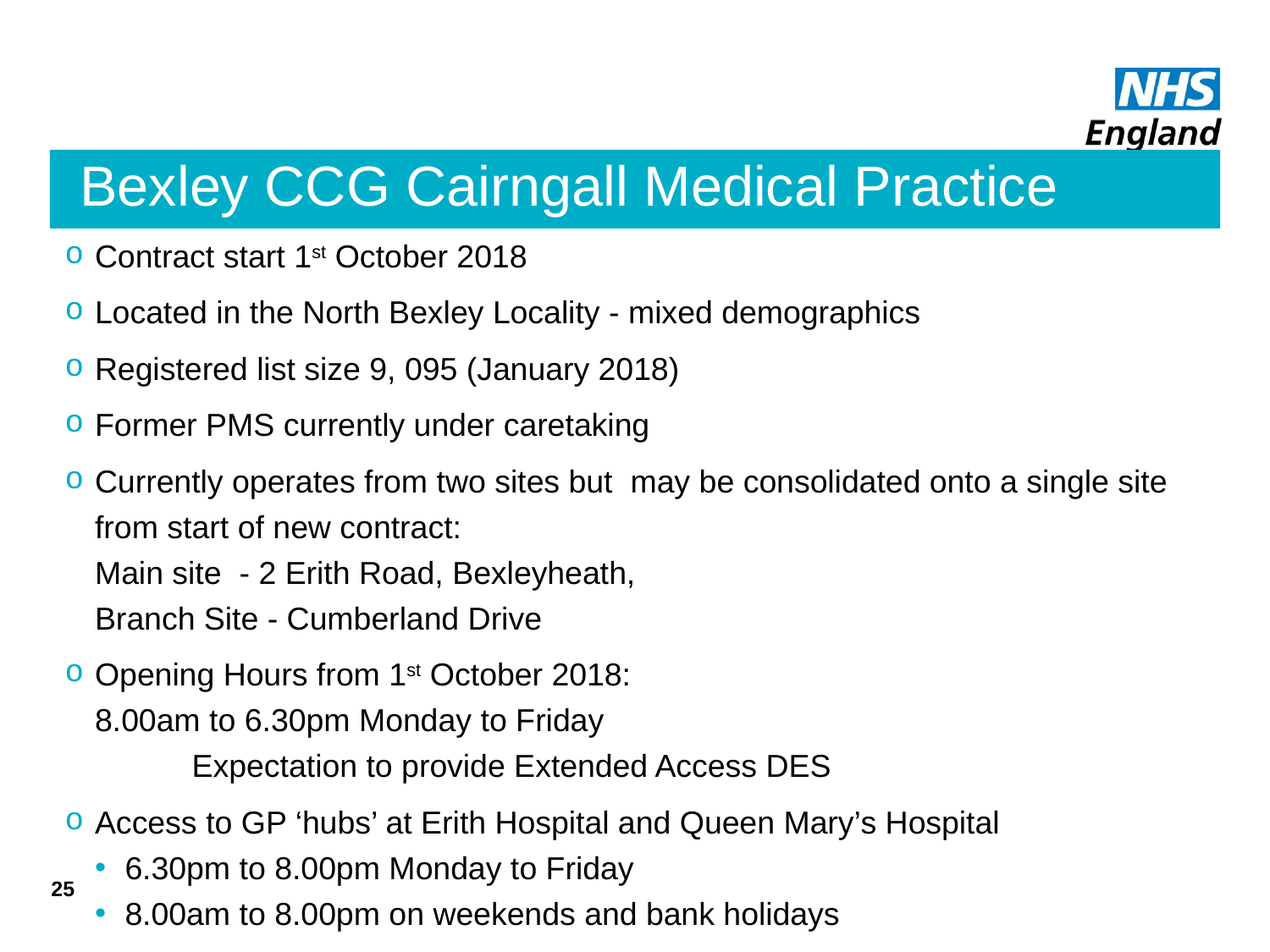

# Bexley CCG Cairngall Medical Practice
Contract start 1st October 2018
Located in the North Bexley Locality - mixed demographics
Registered list size 9, 095 (January 2018)
Former PMS currently under caretaking
Currently operates from two sites but  may be consolidated onto a single site from start of new contract:
Main site  - 2 Erith Road, Bexleyheath,
Branch Site - Cumberland Drive
Opening Hours from 1st October 2018:
8.00am to 6.30pm Monday to Friday
	Expectation to provide Extended Access DES
Access to GP ‘hubs’ at Erith Hospital and Queen Mary’s Hospital
6.30pm to 8.00pm Monday to Friday
8.00am to 8.00pm on weekends and bank holidays
25